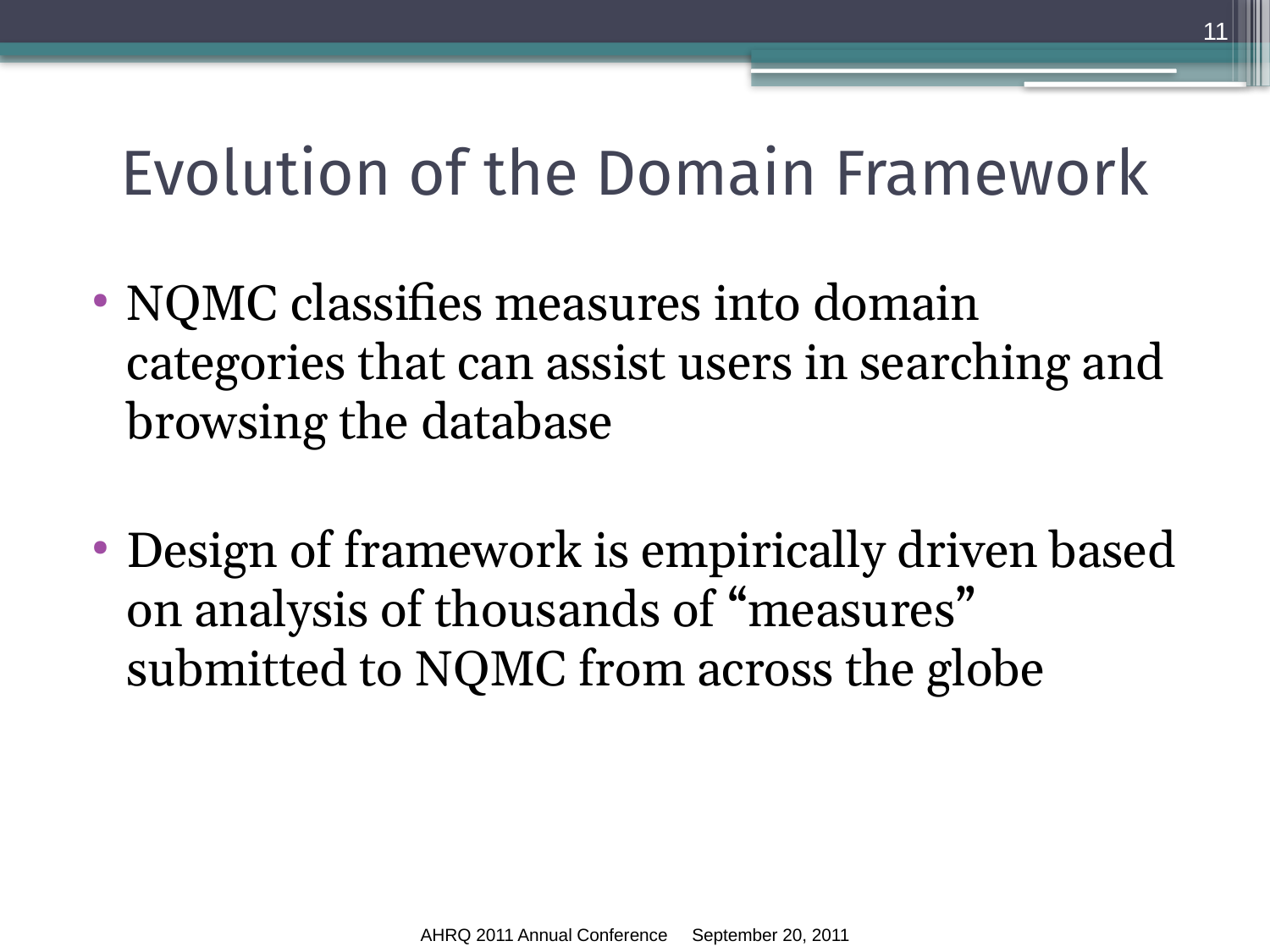

11
# Evolution of the Domain Framework
NQMC classifies measures into domain categories that can assist users in searching and browsing the database

Design of framework is empirically driven based on analysis of thousands of “measures” submitted to NQMC from across the globe